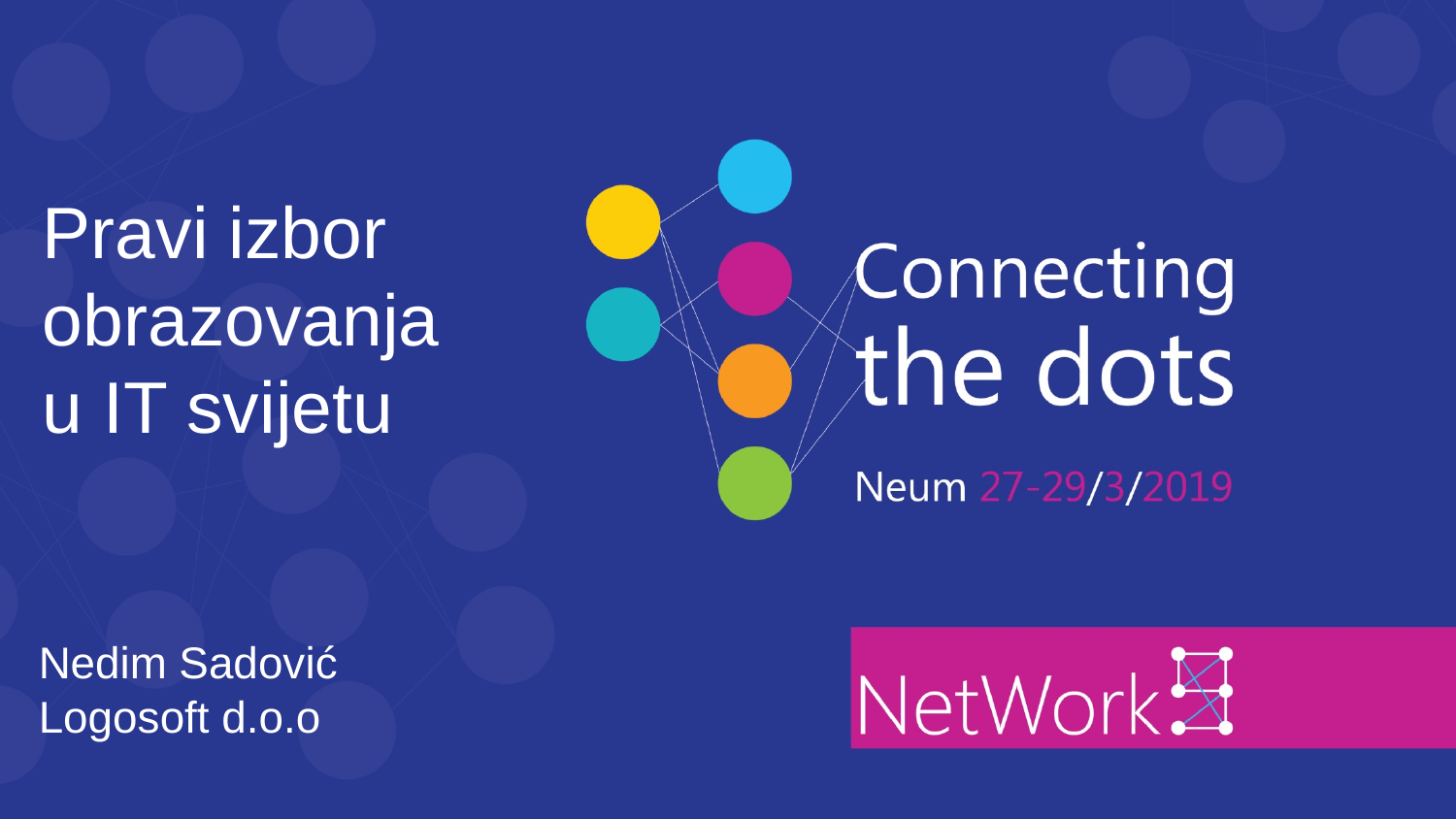

Pravi izbor obrazovanja u IT svijetu
Nedim Sadović
Logosoft d.o.o